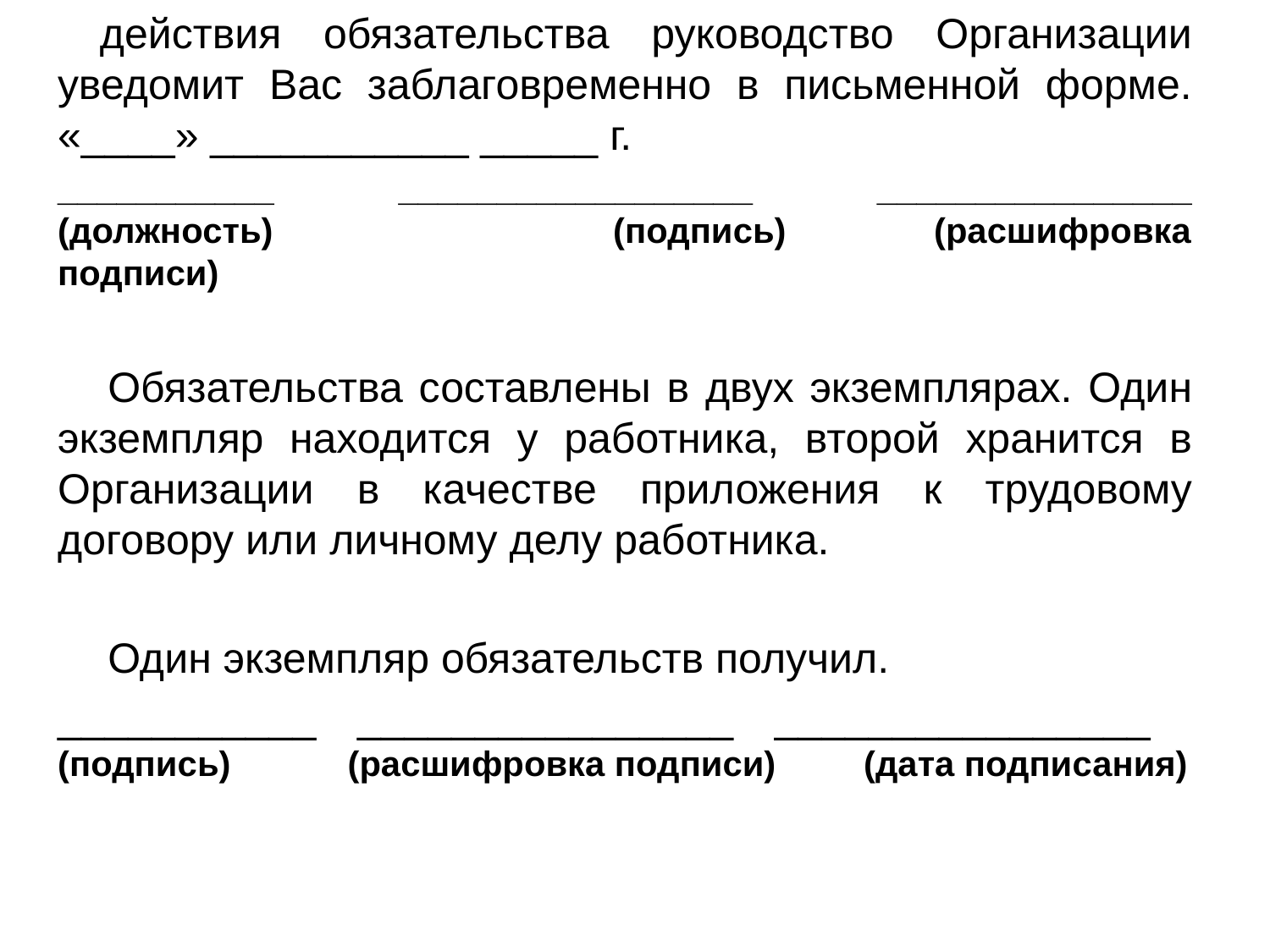

действия обязательства руководство Организации уведомит Вас заблаговременно в письменной форме. «____» ___________ _____ г.
___________   __________________   ________________ (должность)                       (подпись)          (расшифровка подписи)

Обязательства составлены в двух экземплярах. Один экземпляр находится у работника, второй хранится в Организации в качестве приложения к трудовому договору или личному делу работника.

Один экземпляр обязательств получил.
___________   ________________   ________________    (подпись)            (расшифровка подписи)         (дата подписания)